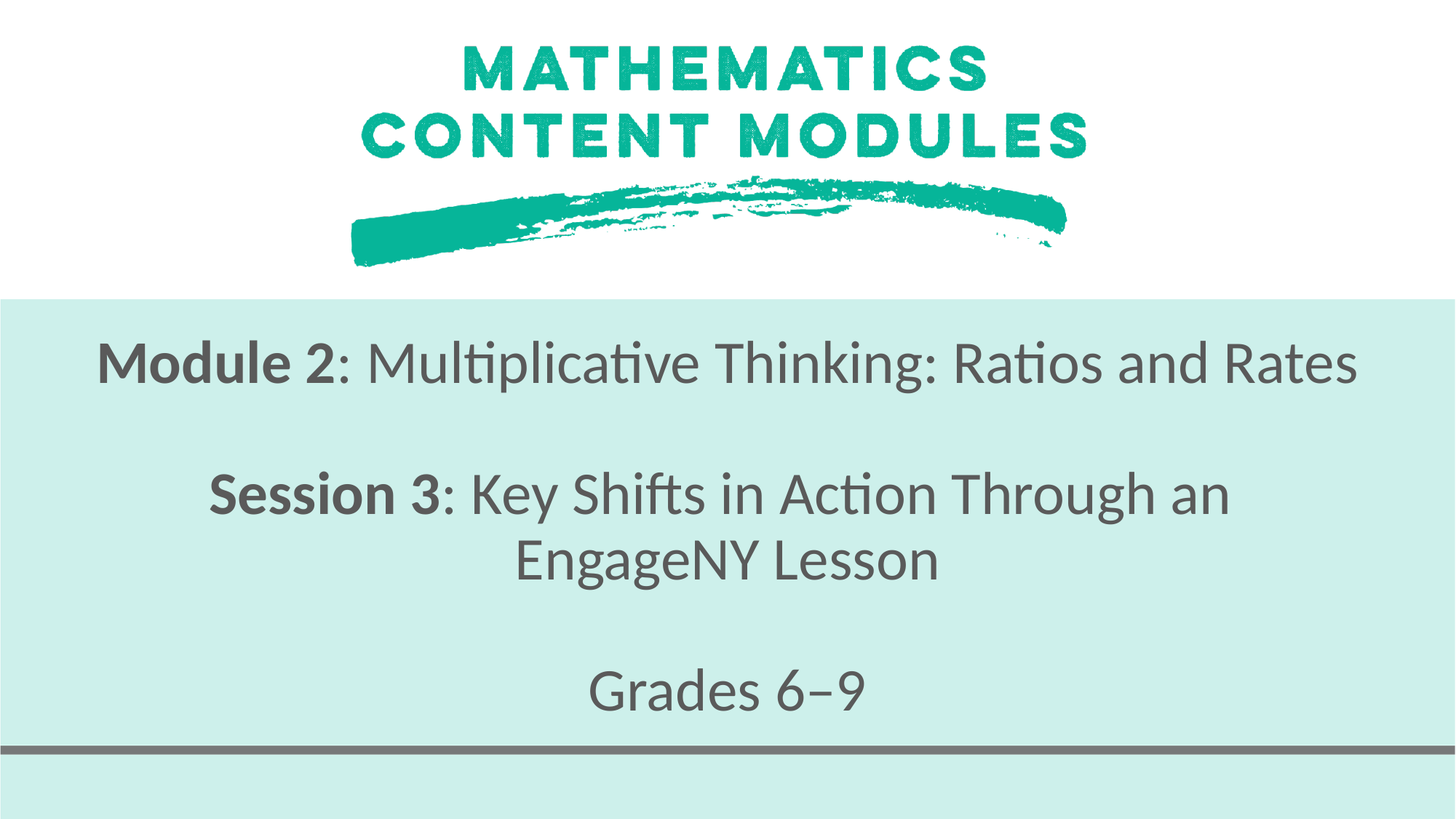

# Module 2: Multiplicative Thinking: Ratios and Rates Session 3: Key Shifts in Action Through an EngageNY Lesson Grades 6–9